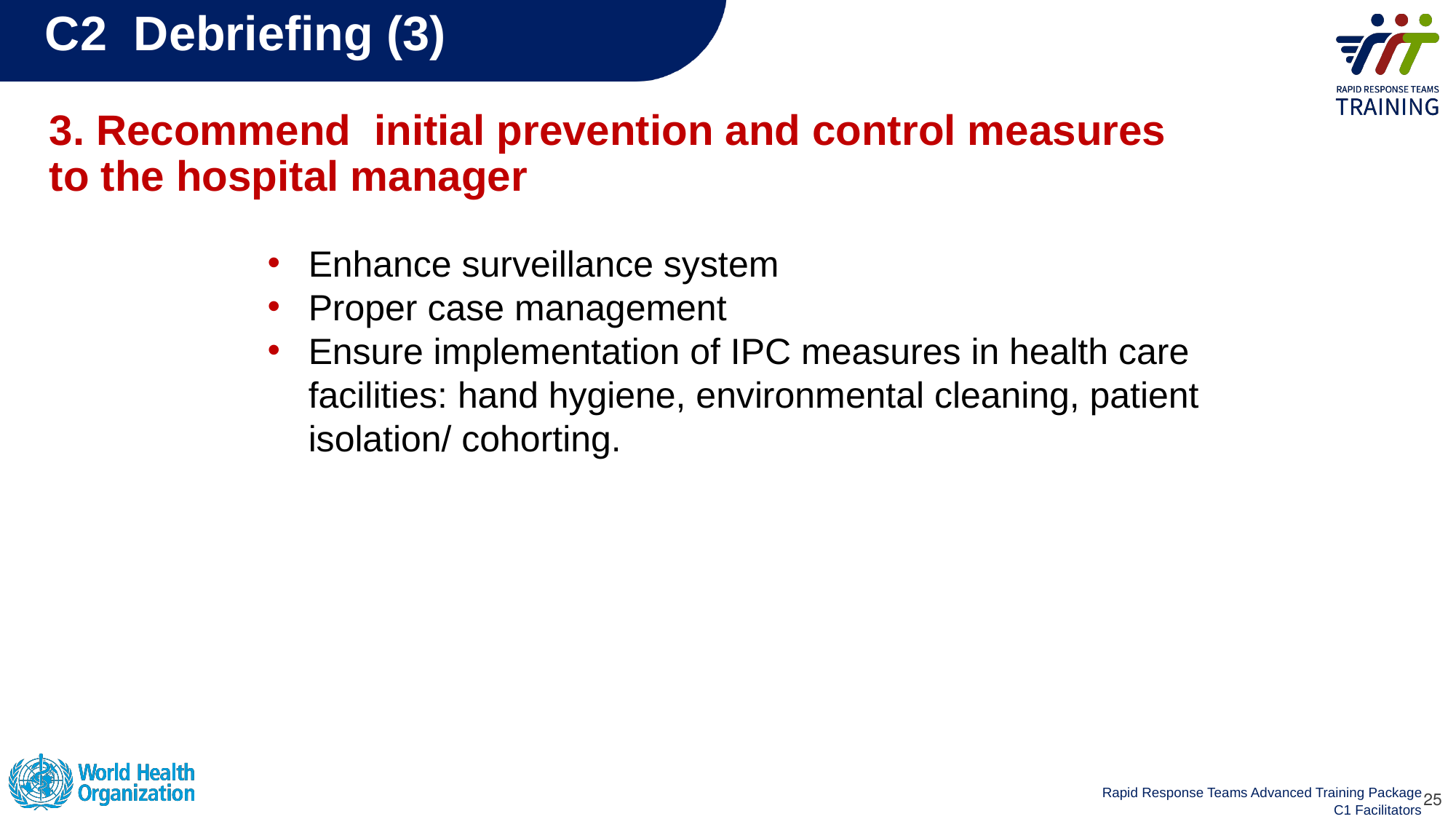

C2  Debriefing (3)
3. Recommend  initial prevention and control measures to the hospital manager
Enhance surveillance system
Proper case management
Ensure implementation of IPC measures in health care facilities: hand hygiene, environmental cleaning, patient isolation/ cohorting.